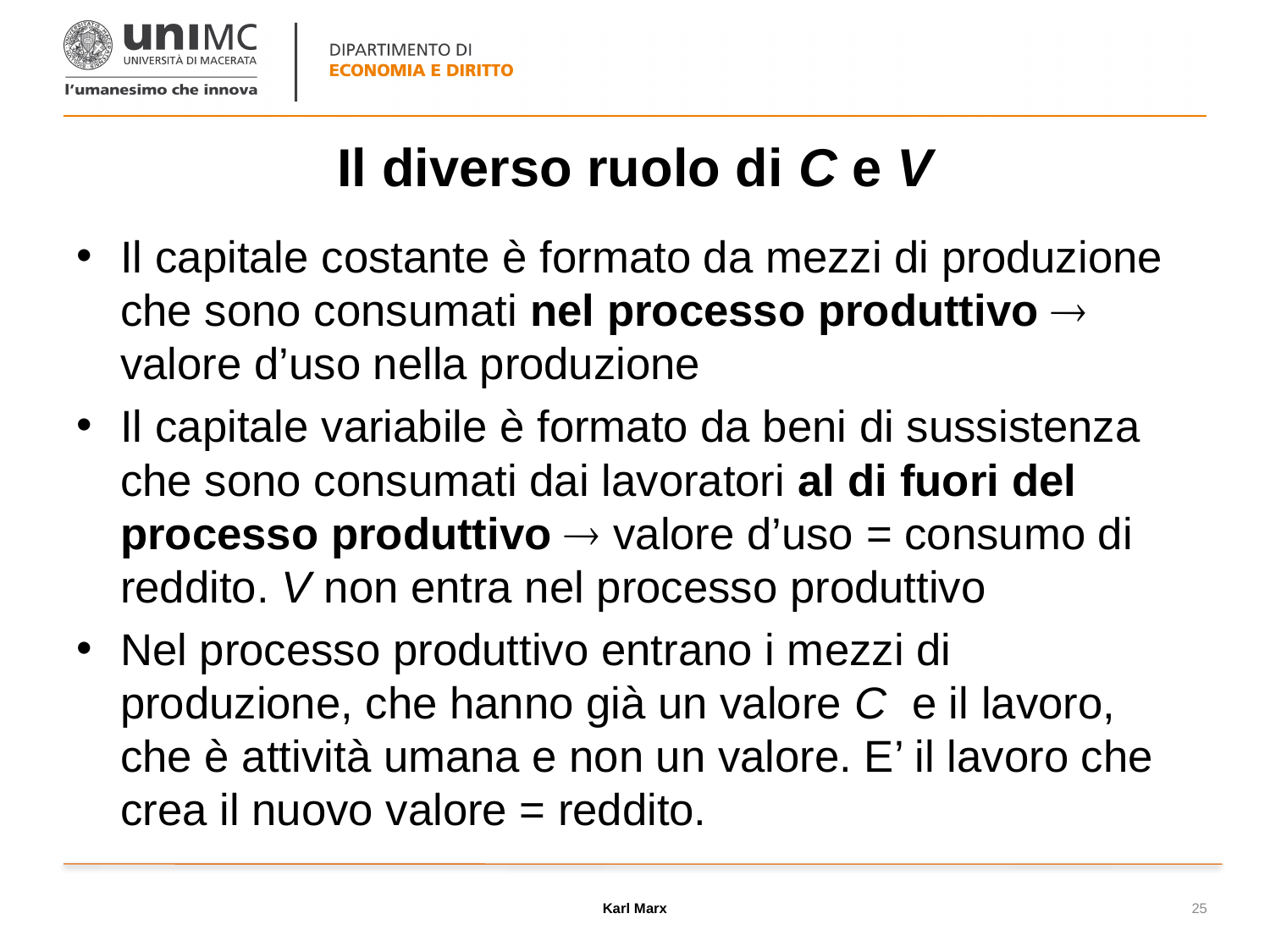

# Il diverso ruolo di C e V
Il capitale costante è formato da mezzi di produzione che sono consumati nel processo produttivo → valore d’uso nella produzione
Il capitale variabile è formato da beni di sussistenza che sono consumati dai lavoratori al di fuori del processo produttivo → valore d’uso = consumo di reddito. V non entra nel processo produttivo
Nel processo produttivo entrano i mezzi di produzione, che hanno già un valore C  e il lavoro, che è attività umana e non un valore. E’ il lavoro che crea il nuovo valore = reddito.
Karl Marx
25